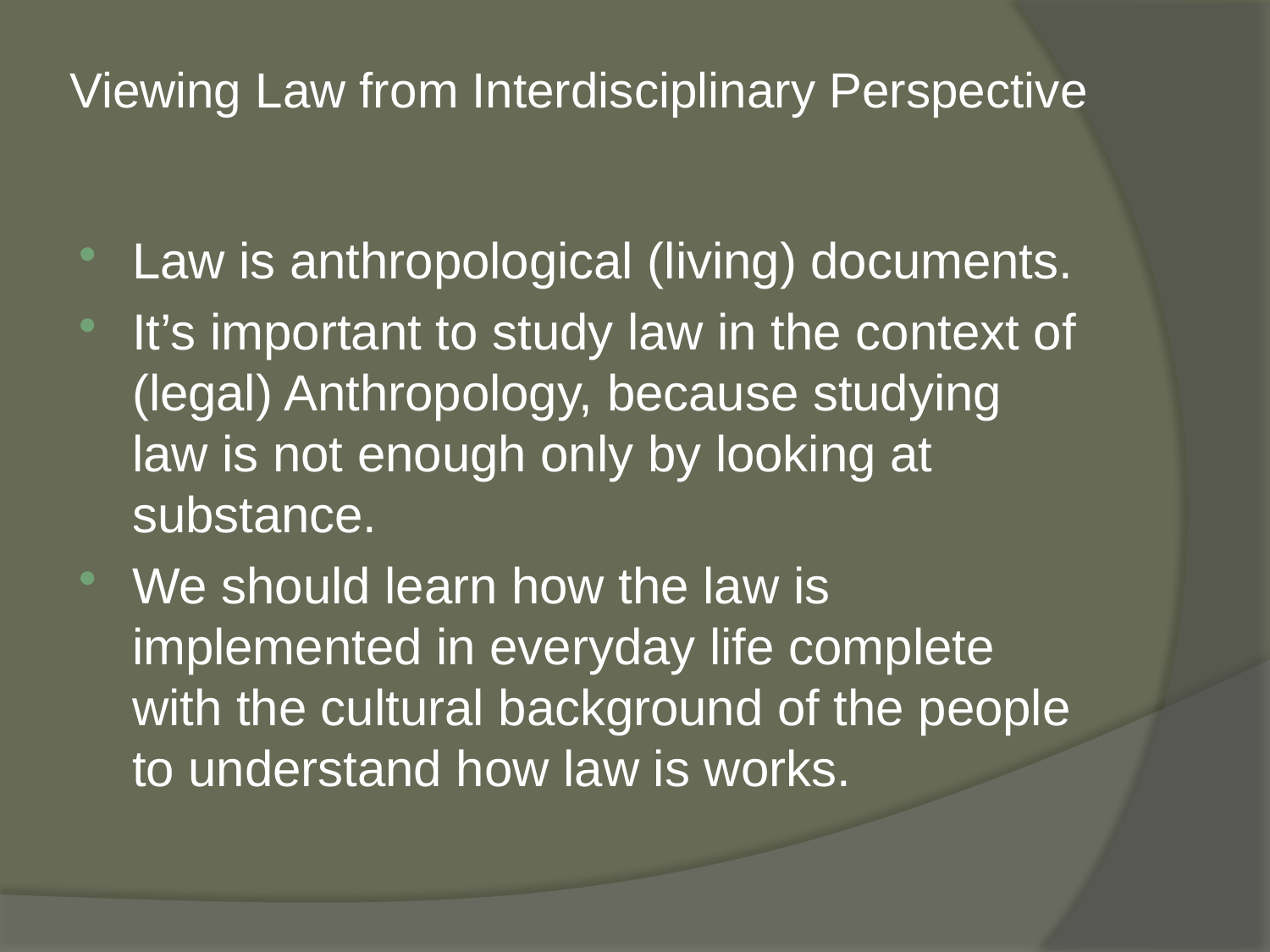

# Viewing Law from Interdisciplinary Perspective
Law is anthropological (living) documents.
It’s important to study law in the context of (legal) Anthropology, because studying law is not enough only by looking at substance.
We should learn how the law is implemented in everyday life complete with the cultural background of the people to understand how law is works.